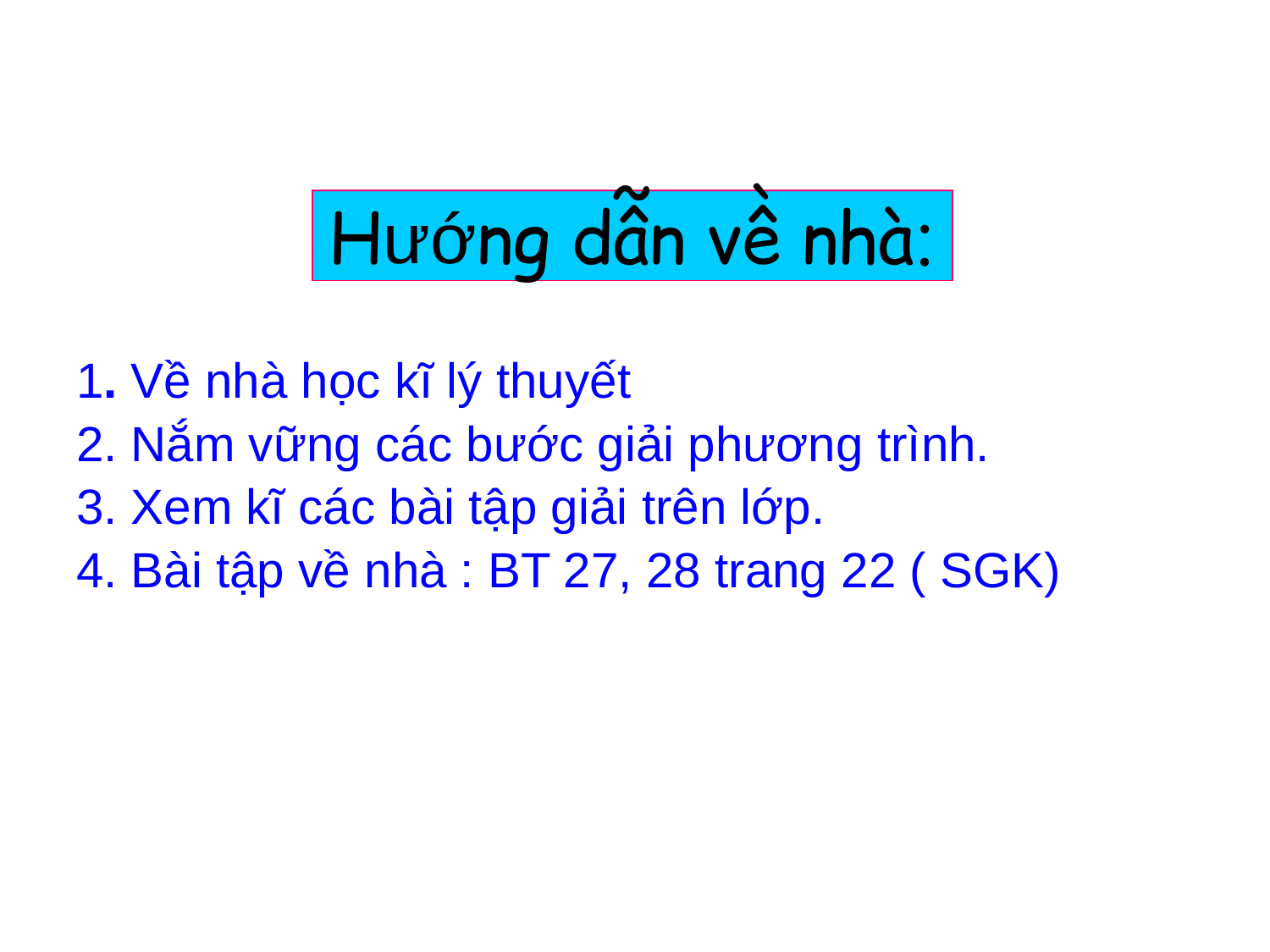

# Hướng dẫn về nhà:
1. Về nhà học kĩ lý thuyết
2. Nắm vững các bước giải phương trình.
3. Xem kĩ các bài tập giải trên lớp.
4. Bài tập về nhà : BT 27, 28 trang 22 ( SGK)